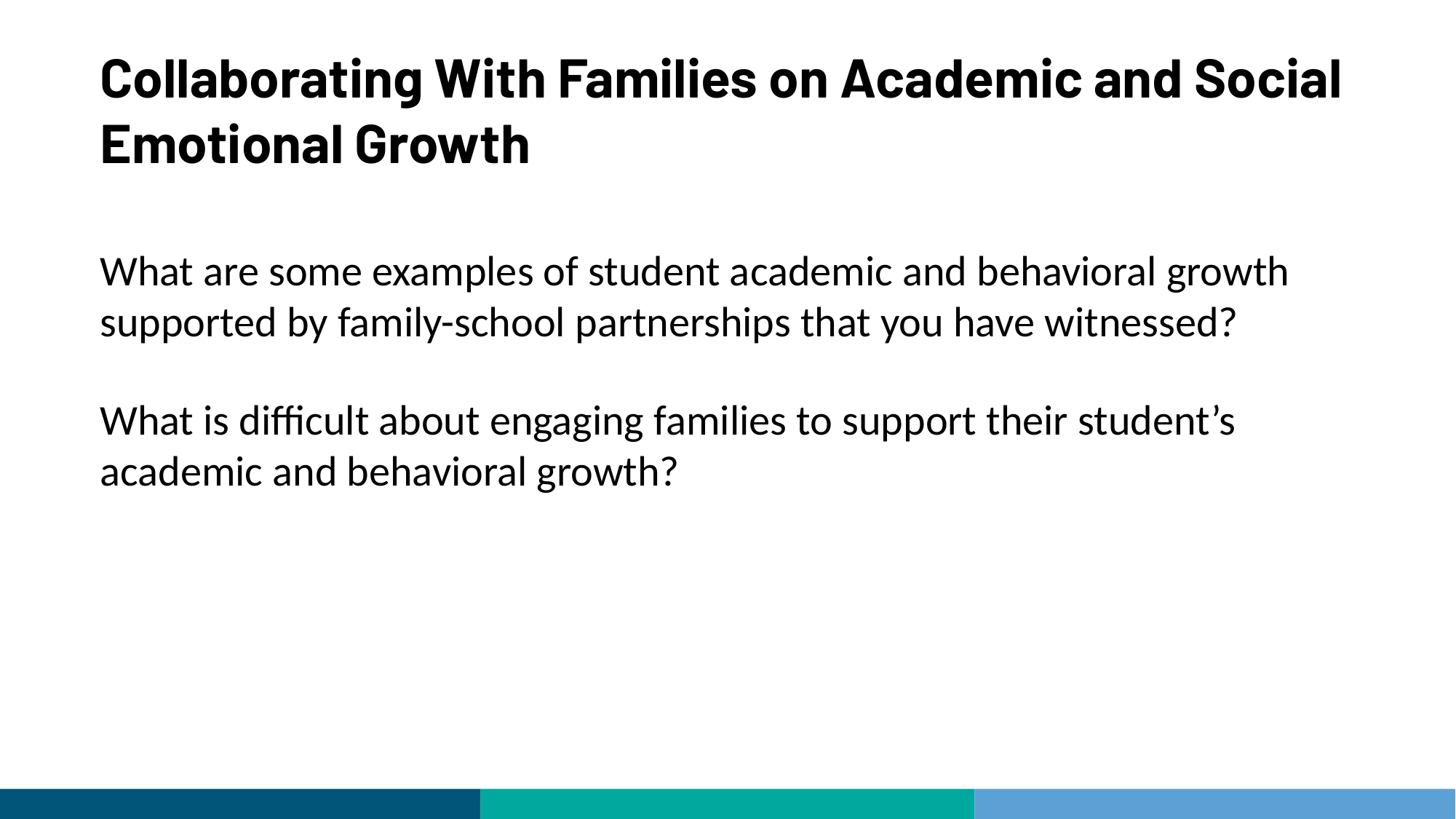

# Collaborating With Families on Academic and Social Emotional Growth
What are some examples of student academic and behavioral growth supported by family-school partnerships that you have witnessed?

What is difficult about engaging families to support their student’s academic and behavioral growth?